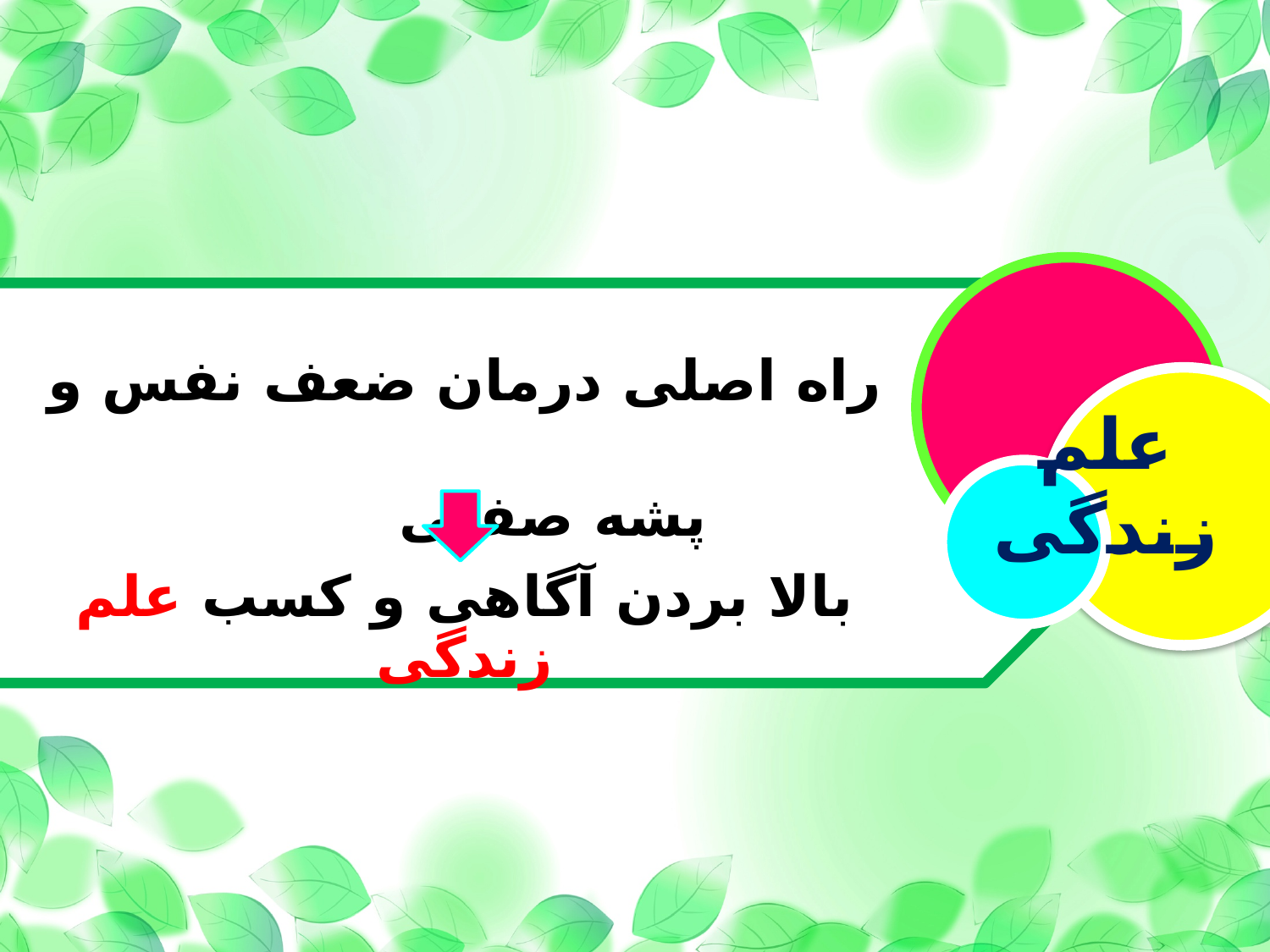

راه اصلی درمان ضعف نفس و پشه صفتی
بالا بردن آگاهی و کسب علم زندگی

علم زندگی